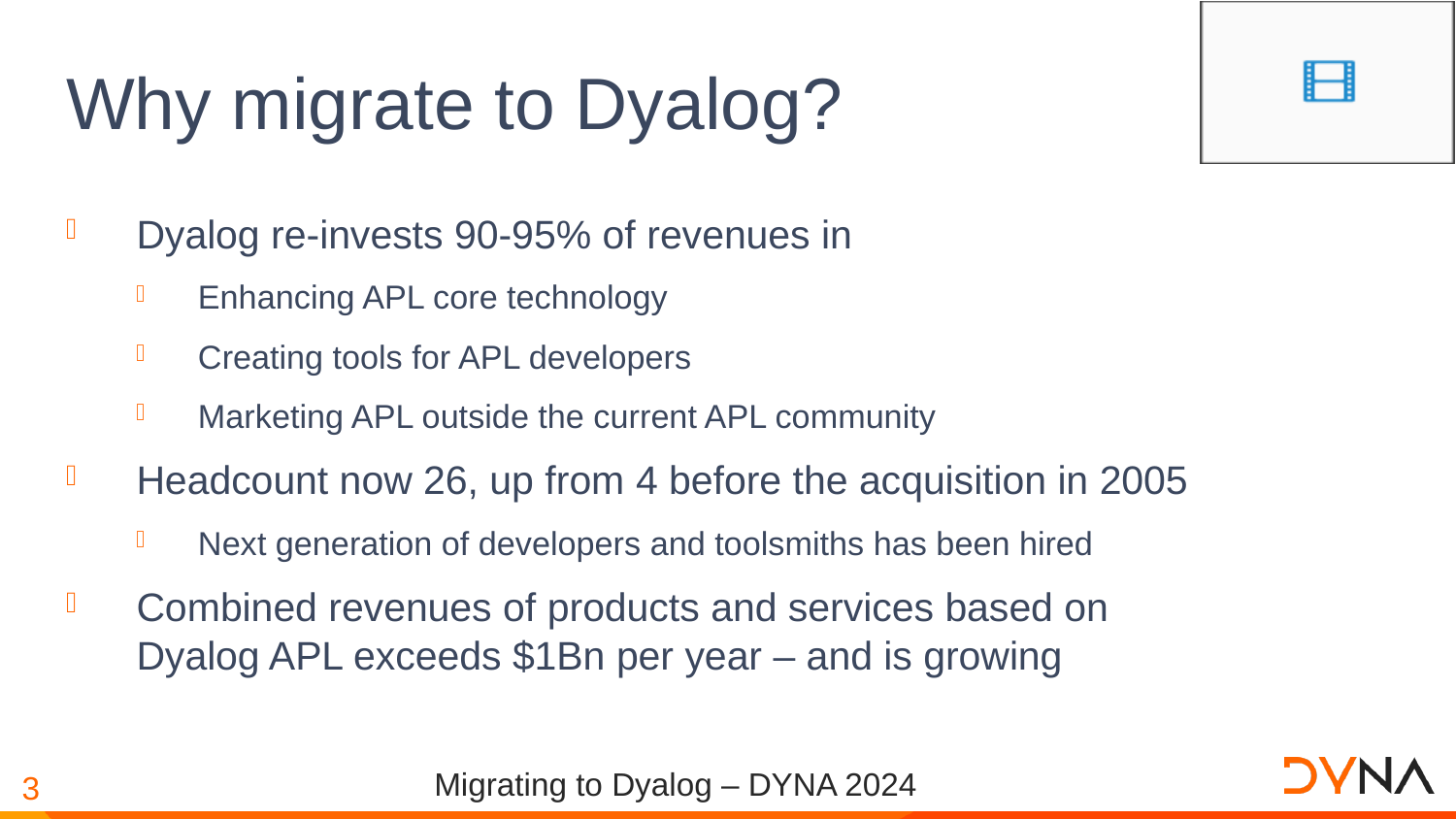

# Why migrate to Dyalog?
Dyalog re-invests 90-95% of revenues in
Enhancing APL core technology
Creating tools for APL developers
Marketing APL outside the current APL community
Headcount now 26, up from 4 before the acquisition in 2005
Next generation of developers and toolsmiths has been hired
Combined revenues of products and services based on Dyalog APL exceeds $1Bn per year – and is growing